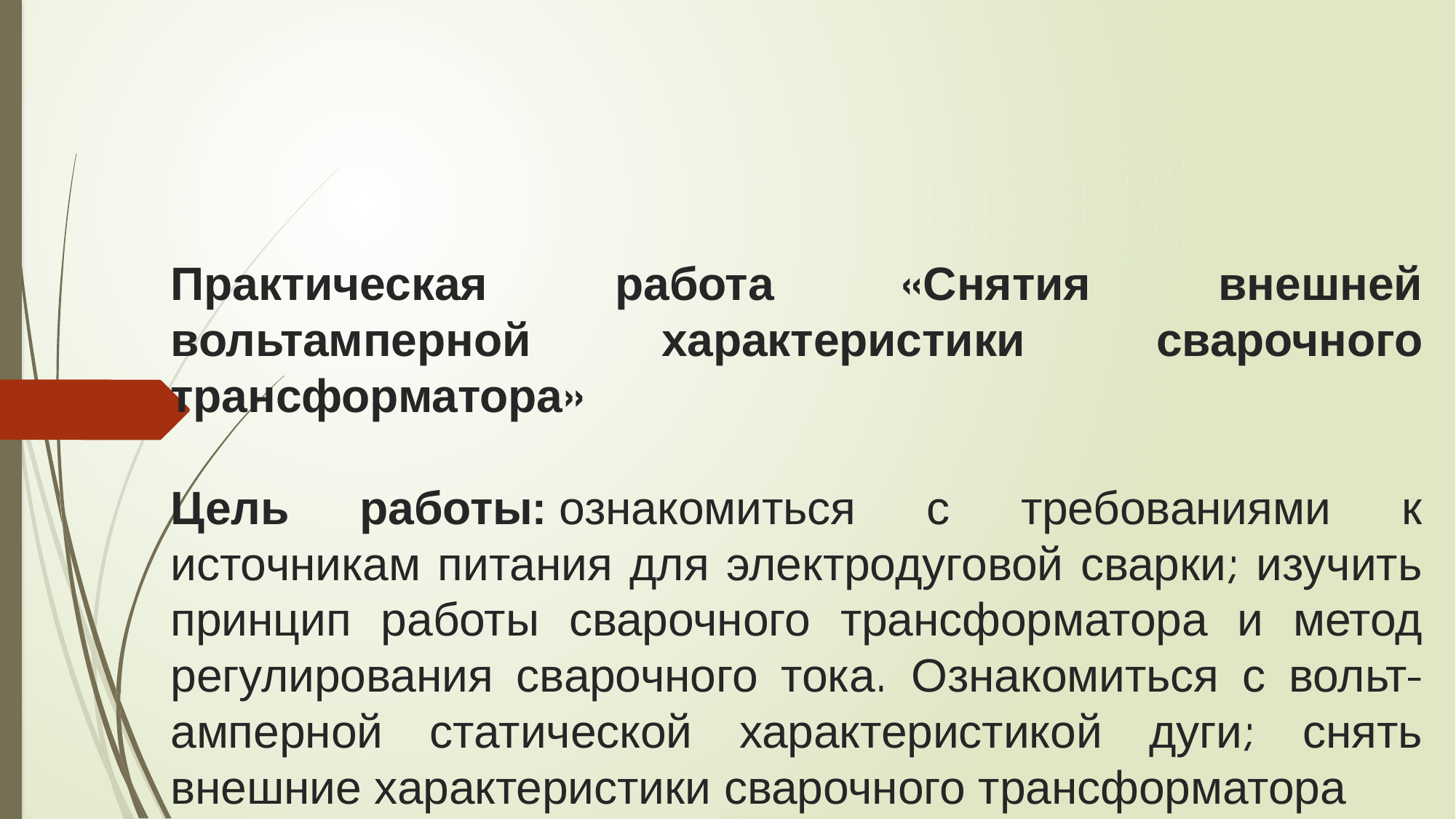

# Практическая работа «Снятия внешней вольтамперной характеристики сварочного трансформатора» Цель работы: ознакомиться с требованиями к источникам питания для электродуговой сварки; изучить принцип работы сварочного трансформатора и метод регулирования сварочного тока. Ознакомиться с вольт-амперной статической характеристикой дуги; снять внешние характеристики сварочного трансформатора